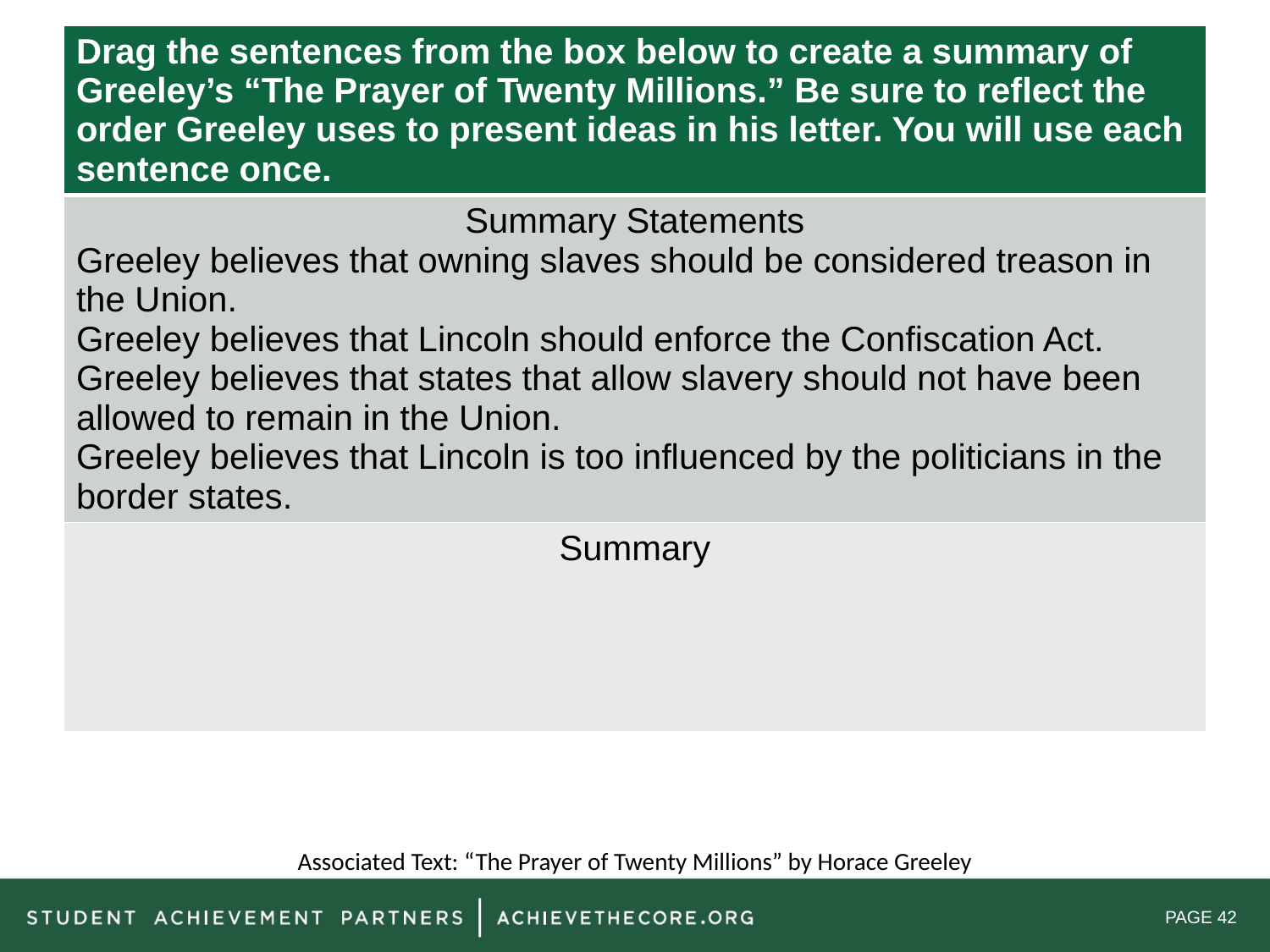

| Drag the sentences from the box below to create a summary of Greeley’s “The Prayer of Twenty Millions.” Be sure to reflect the order Greeley uses to present ideas in his letter. You will use each sentence once. |
| --- |
| Summary Statements Greeley believes that owning slaves should be considered treason in the Union. Greeley believes that Lincoln should enforce the Confiscation Act. Greeley believes that states that allow slavery should not have been allowed to remain in the Union. Greeley believes that Lincoln is too influenced by the politicians in the border states. |
| Summary |
Associated Text: “The Prayer of Twenty Millions” by Horace Greeley